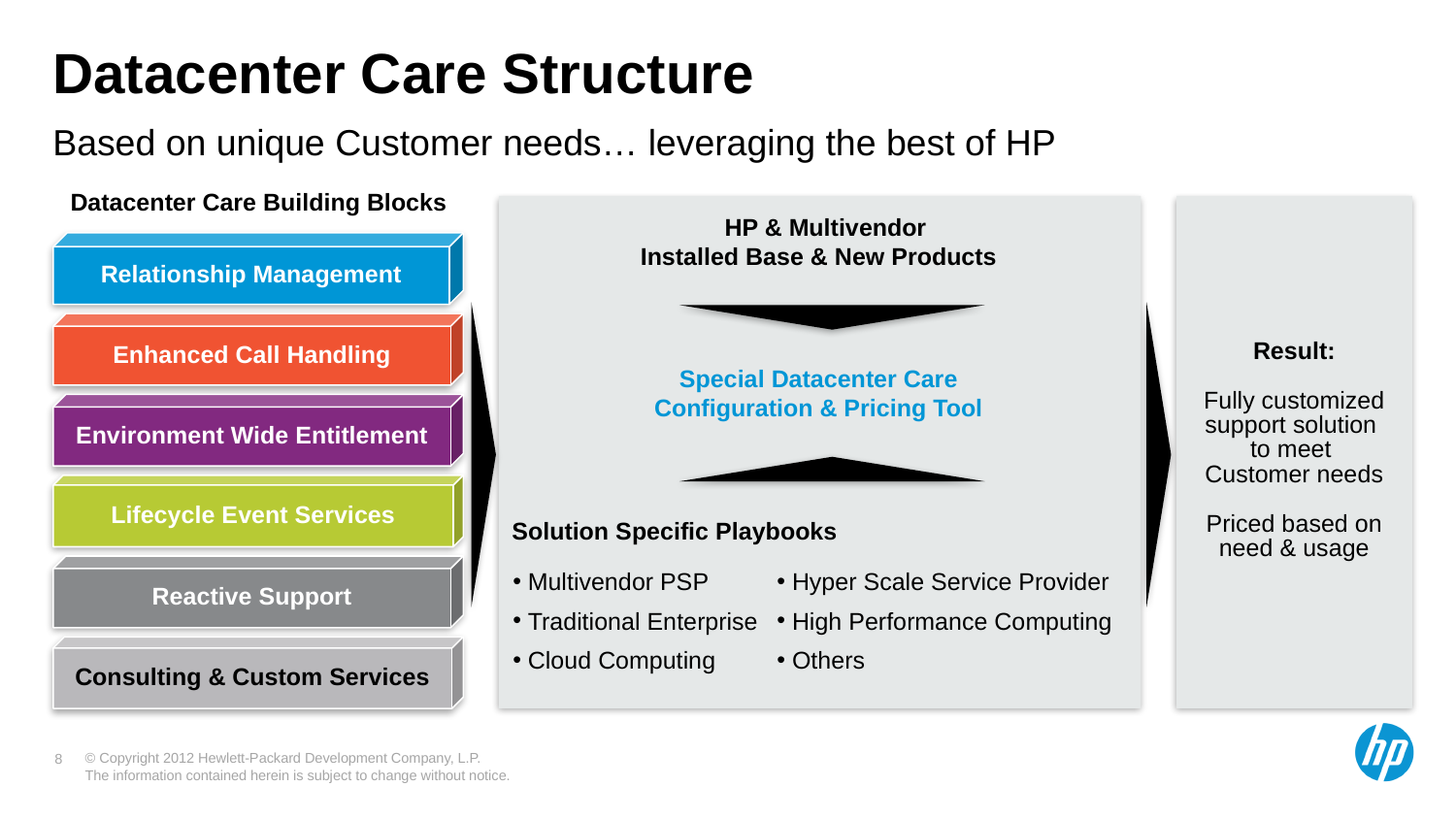

# Datacenter Care Structure
Based on unique Customer needs… leveraging the best of HP
Datacenter Care Building Blocks

  HP & Multivendor
Installed Base & New Products
Relationship Management

Enhanced Call Handling
Result:

Fully customized support solution
to meet
Customer needs

Priced based on need & usage
Special Datacenter Care Configuration & Pricing Tool
Environment Wide Entitlement

Lifecycle Event Services
Solution Specific Playbooks
Reactive Support
 Hyper Scale Service Provider
 High Performance Computing
 Others
 Multivendor PSP
 Traditional Enterprise
 Cloud Computing
Consulting & Custom Services